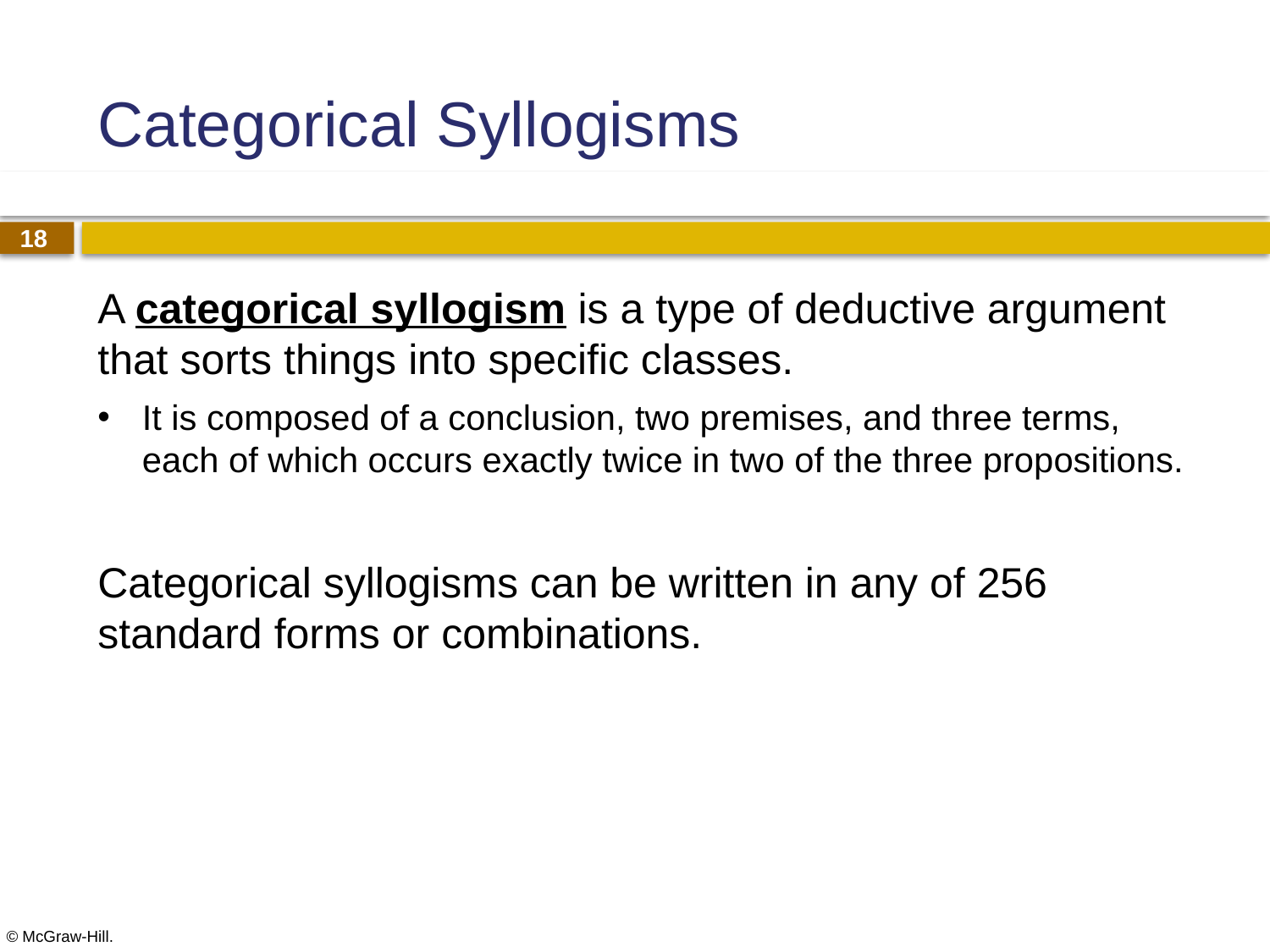

# Categorical Syllogisms
A categorical syllogism is a type of deductive argument that sorts things into specific classes.
It is composed of a conclusion, two premises, and three terms, each of which occurs exactly twice in two of the three propositions.

Categorical syllogisms can be written in any of 256 standard forms or combinations.